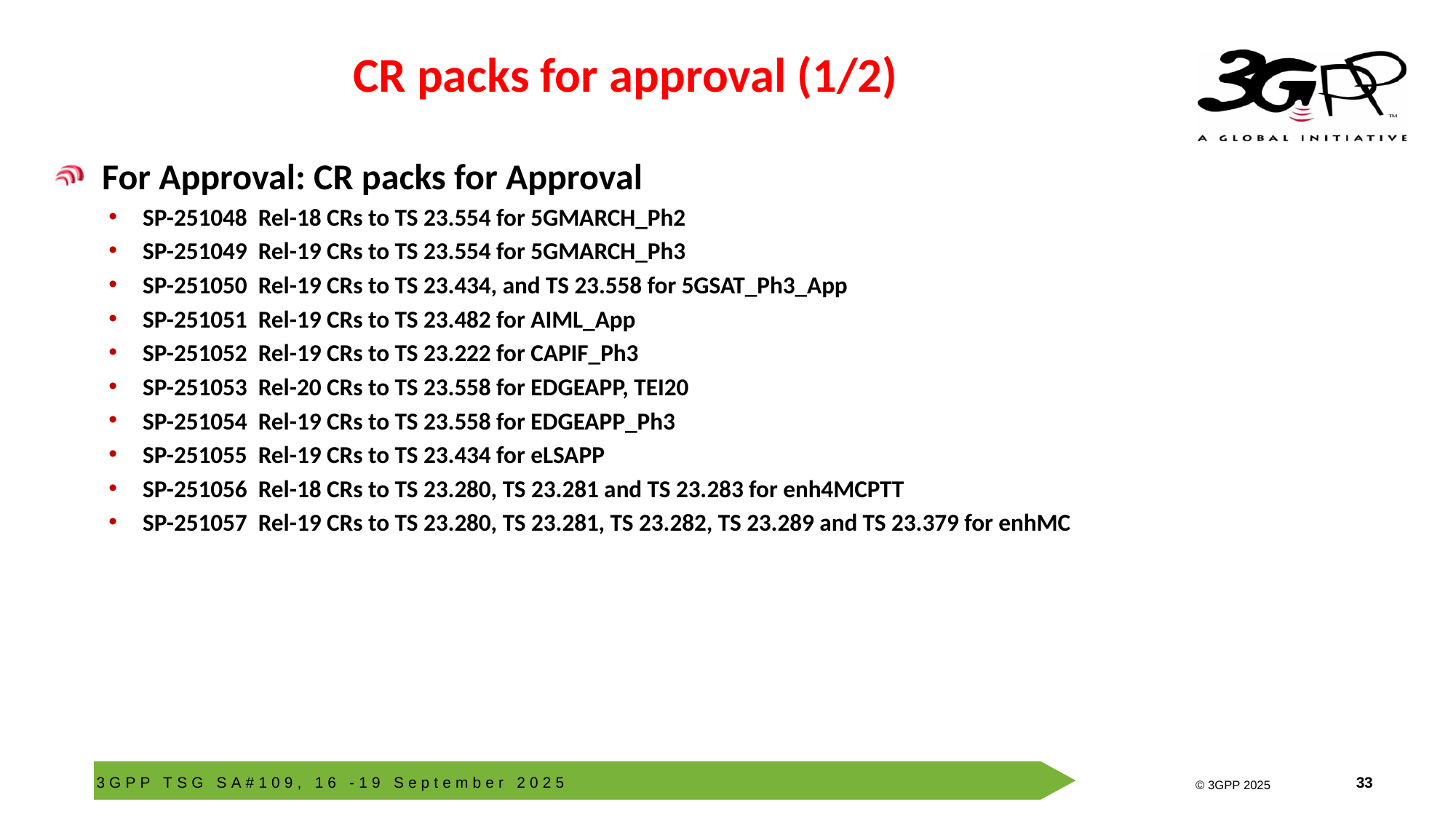

# CR packs for approval (1/2)
 For Approval: CR packs for Approval
SP-251048  Rel-18 CRs to TS 23.554 for 5GMARCH_Ph2
SP-251049  Rel-19 CRs to TS 23.554 for 5GMARCH_Ph3
SP-251050  Rel-19 CRs to TS 23.434, and TS 23.558 for 5GSAT_Ph3_App
SP-251051  Rel-19 CRs to TS 23.482 for AIML_App
SP-251052  Rel-19 CRs to TS 23.222 for CAPIF_Ph3
SP-251053  Rel-20 CRs to TS 23.558 for EDGEAPP, TEI20
SP-251054  Rel-19 CRs to TS 23.558 for EDGEAPP_Ph3
SP-251055  Rel-19 CRs to TS 23.434 for eLSAPP
SP-251056  Rel-18 CRs to TS 23.280, TS 23.281 and TS 23.283 for enh4MCPTT
SP-251057  Rel-19 CRs to TS 23.280, TS 23.281, TS 23.282, TS 23.289 and TS 23.379 for enhMC